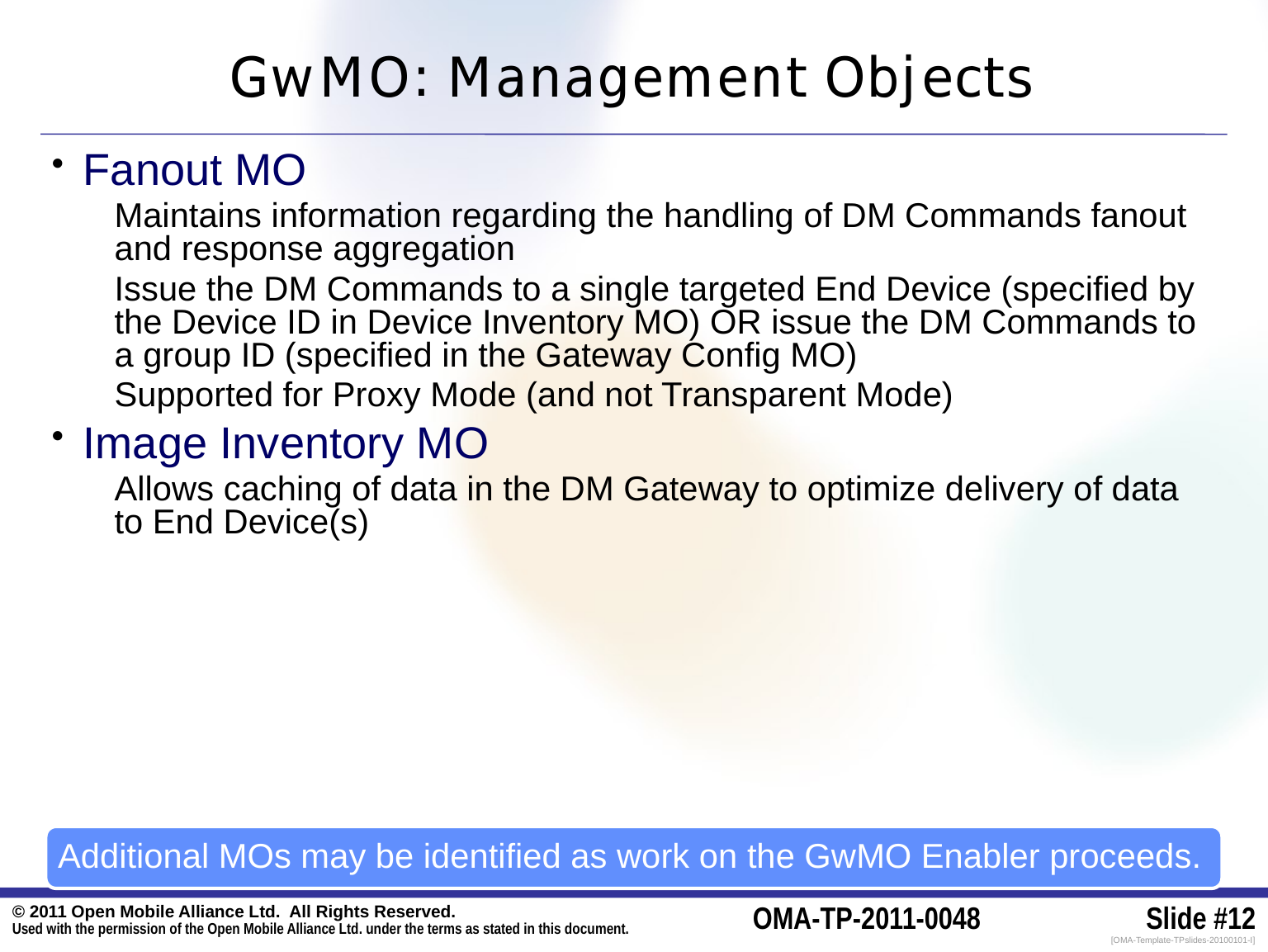

# GwMO: Management Objects
Fanout MO
Maintains information regarding the handling of DM Commands fanout and response aggregation
Issue the DM Commands to a single targeted End Device (specified by the Device ID in Device Inventory MO) OR issue the DM Commands to a group ID (specified in the Gateway Config MO)
Supported for Proxy Mode (and not Transparent Mode)
Image Inventory MO
Allows caching of data in the DM Gateway to optimize delivery of data to End Device(s)

Additional MOs may be identified as work on the GwMO Enabler proceeds.